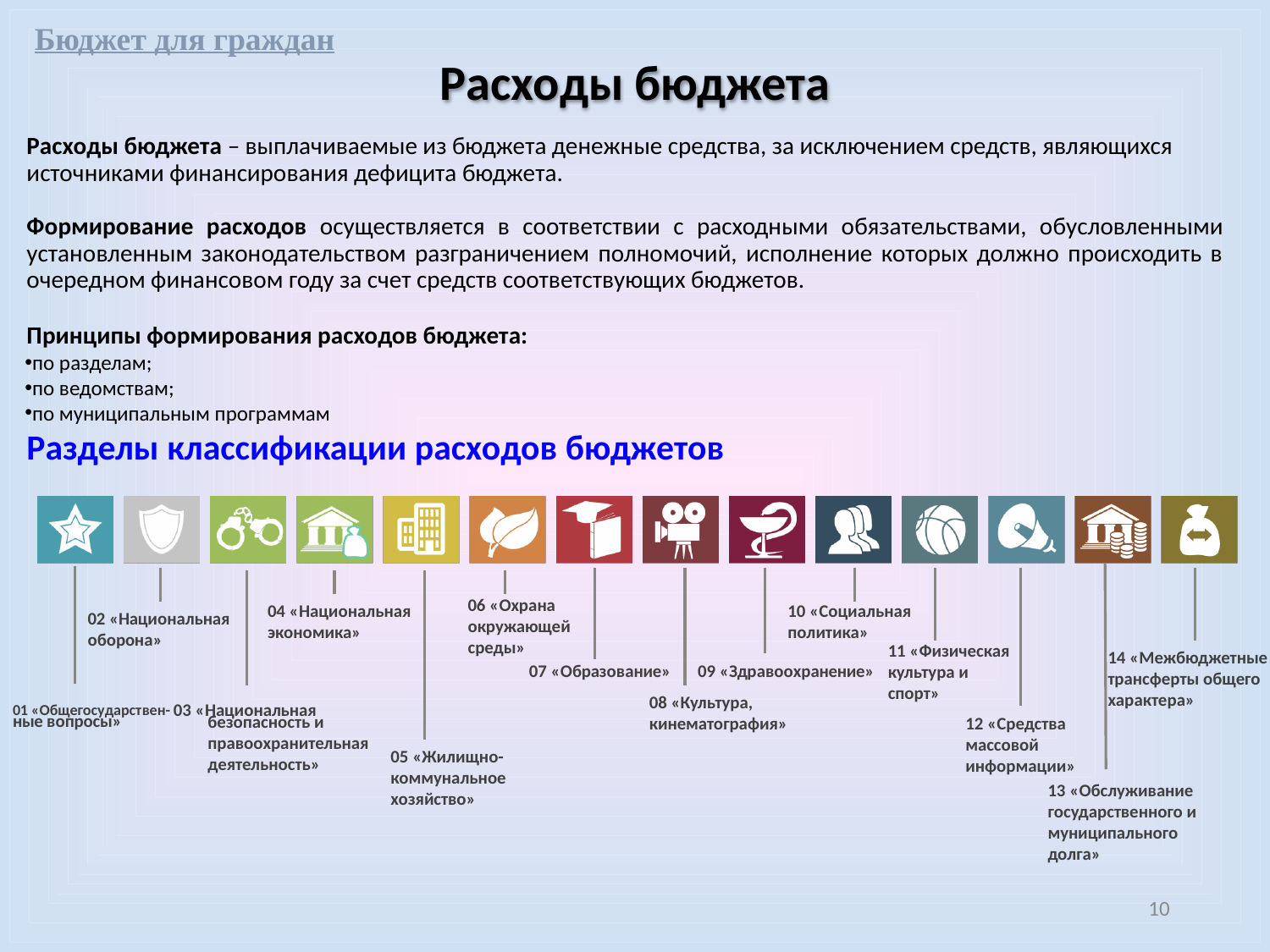

Бюджет для граждан
Расходы бюджета

Расходы бюджета – выплачиваемые из бюджета денежные средства, за исключением средств, являющихся источниками финансирования дефицита бюджета.

Формирование расходов осуществляется в соответствии с расходными обязательствами, обусловленными установленным законодательством разграничением полномочий, исполнение которых должно происходить в очередном финансовом году за счет средств соответствующих бюджетов.

Принципы формирования расходов бюджета:
по разделам;
по ведомствам;
по муниципальным программам
Разделы классификации расходов бюджетов

06 «Охрана окружающей среды»
04 «Национальная экономика»
10 «Социальная политика»
02 «Национальная
оборона»
11 «Физическая культура и спорт»
14 «Межбюджетные трансферты общего характера»
07 «Образование»
09 «Здравоохранение»
01 «Общегосударствен- 03 «Национальная
08 «Культура, кинематография»
ные вопросы»
безопасность и правоохранительная деятельность»
12 «Средства массовой информации»
05 «Жилищно- коммунальное хозяйство»
13 «Обслуживание государственного и муниципального долга»
10